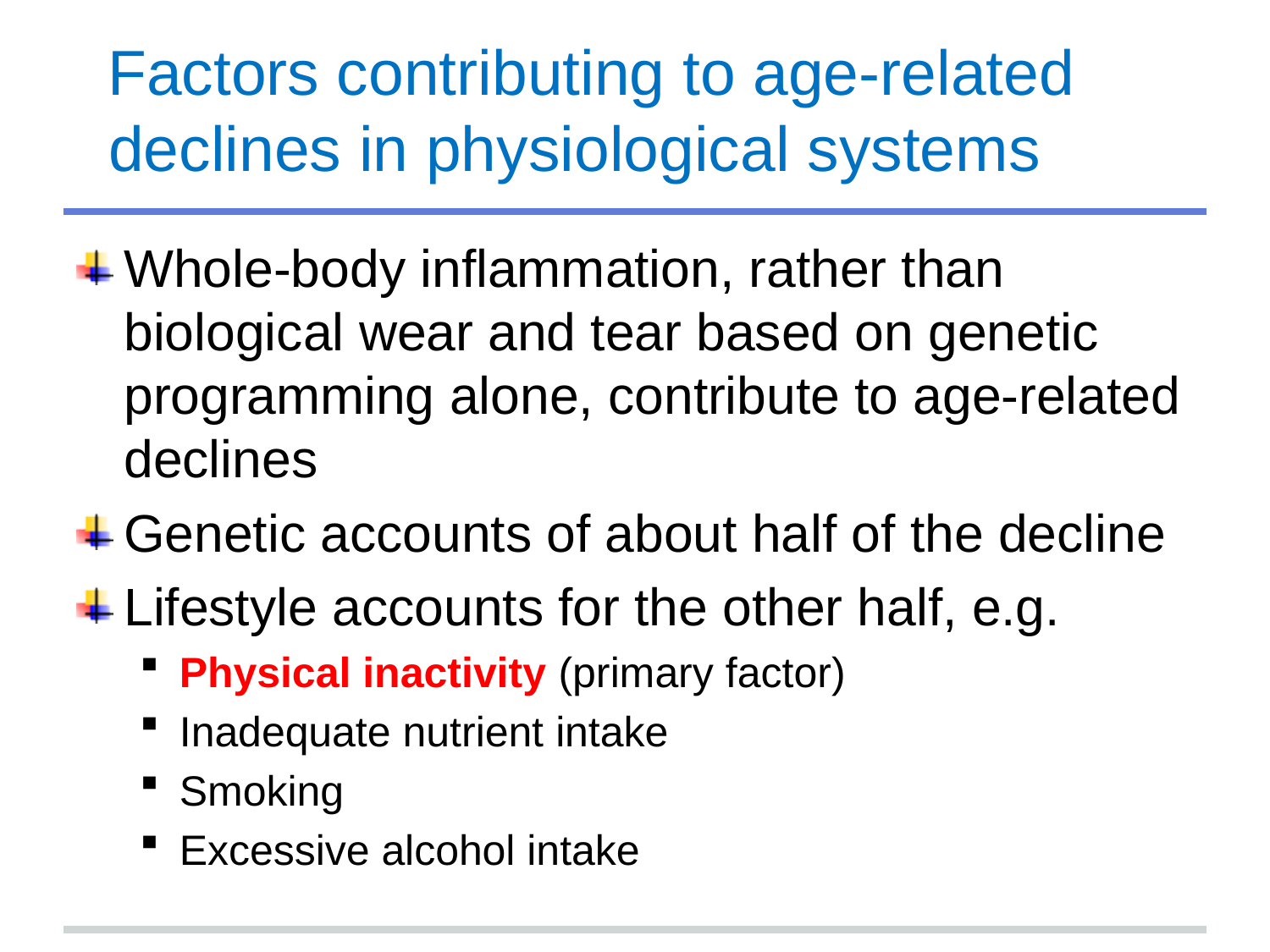

# Factors contributing to age-related declines in physiological systems
Whole-body inflammation, rather than biological wear and tear based on genetic programming alone, contribute to age-related declines
Genetic accounts of about half of the decline
Lifestyle accounts for the other half, e.g.
Physical inactivity (primary factor)
Inadequate nutrient intake
Smoking
Excessive alcohol intake